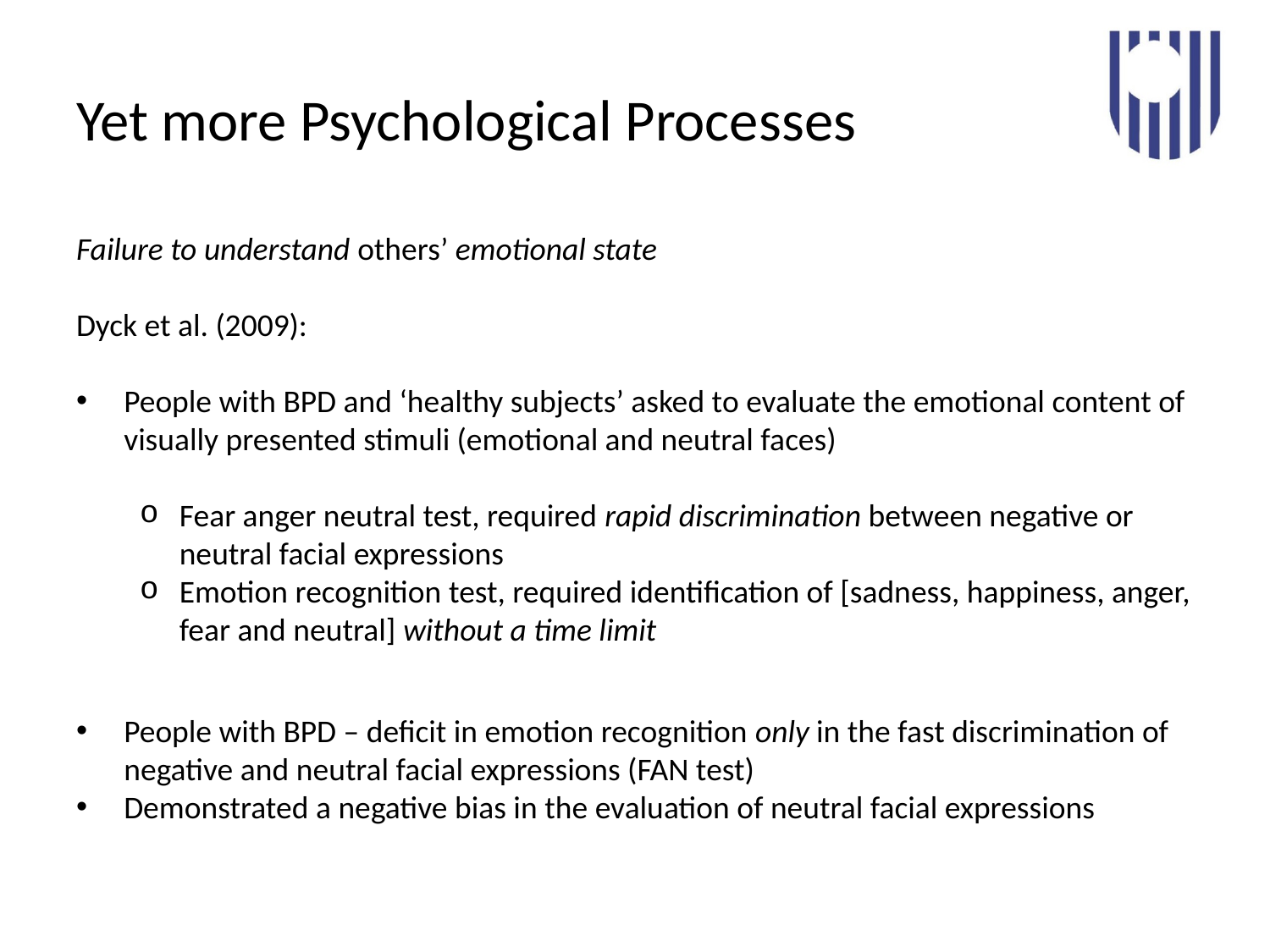

# Yet more Psychological Processes
Failure to understand others’ emotional state

Dyck et al. (2009):

People with BPD and ‘healthy subjects’ asked to evaluate the emotional content of visually presented stimuli (emotional and neutral faces)

Fear anger neutral test, required rapid discrimination between negative or neutral facial expressions
Emotion recognition test, required identification of [sadness, happiness, anger, fear and neutral] without a time limit

People with BPD – deficit in emotion recognition only in the fast discrimination of negative and neutral facial expressions (FAN test)
Demonstrated a negative bias in the evaluation of neutral facial expressions